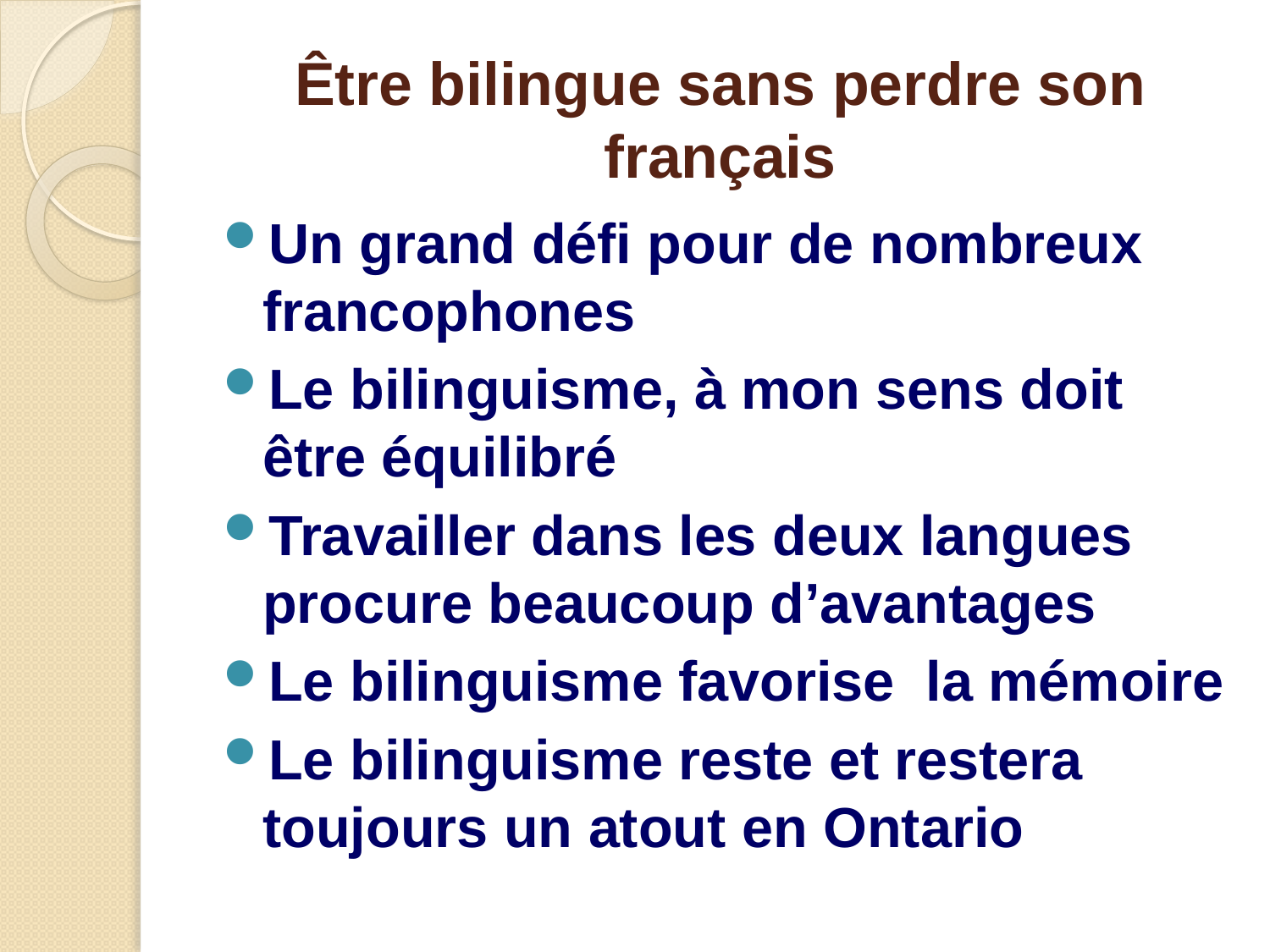

# Être bilingue sans perdre son français
Un grand défi pour de nombreux francophones
Le bilinguisme, à mon sens doit être équilibré
Travailler dans les deux langues procure beaucoup d’avantages
Le bilinguisme favorise  la mémoire
Le bilinguisme reste et restera toujours un atout en Ontario